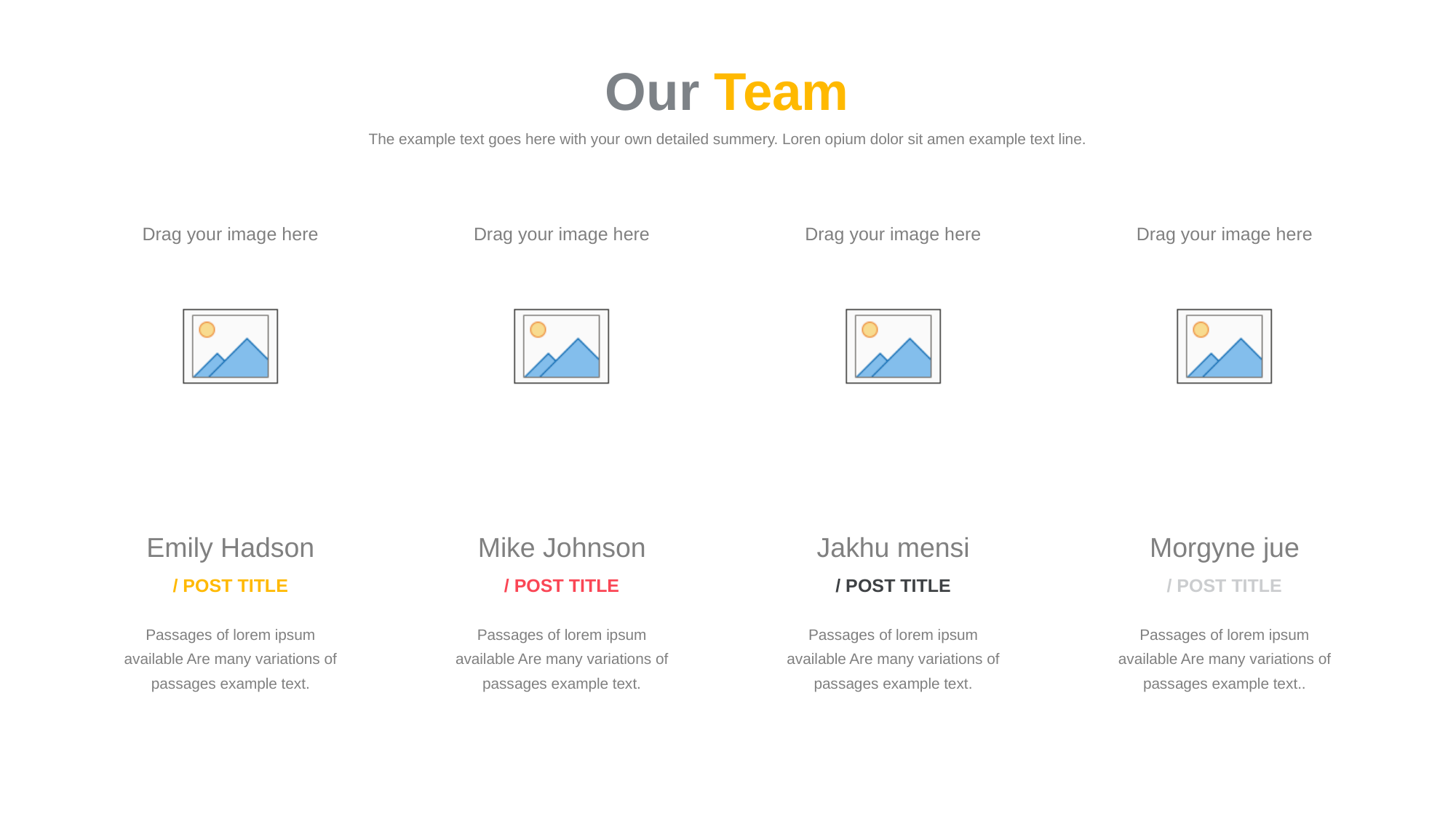

Our Team
The example text goes here with your own detailed summery. Loren opium dolor sit amen example text line.

Emily Hadson
/ POST TITLE
Passages of lorem ipsum available Are many variations of passages example text.
Mike Johnson
/ POST TITLE
Passages of lorem ipsum available Are many variations of passages example text.
Jakhu mensi
/ POST TITLE
Passages of lorem ipsum available Are many variations of passages example text.
Morgyne jue
/ POST TITLE
Passages of lorem ipsum available Are many variations of passages example text..